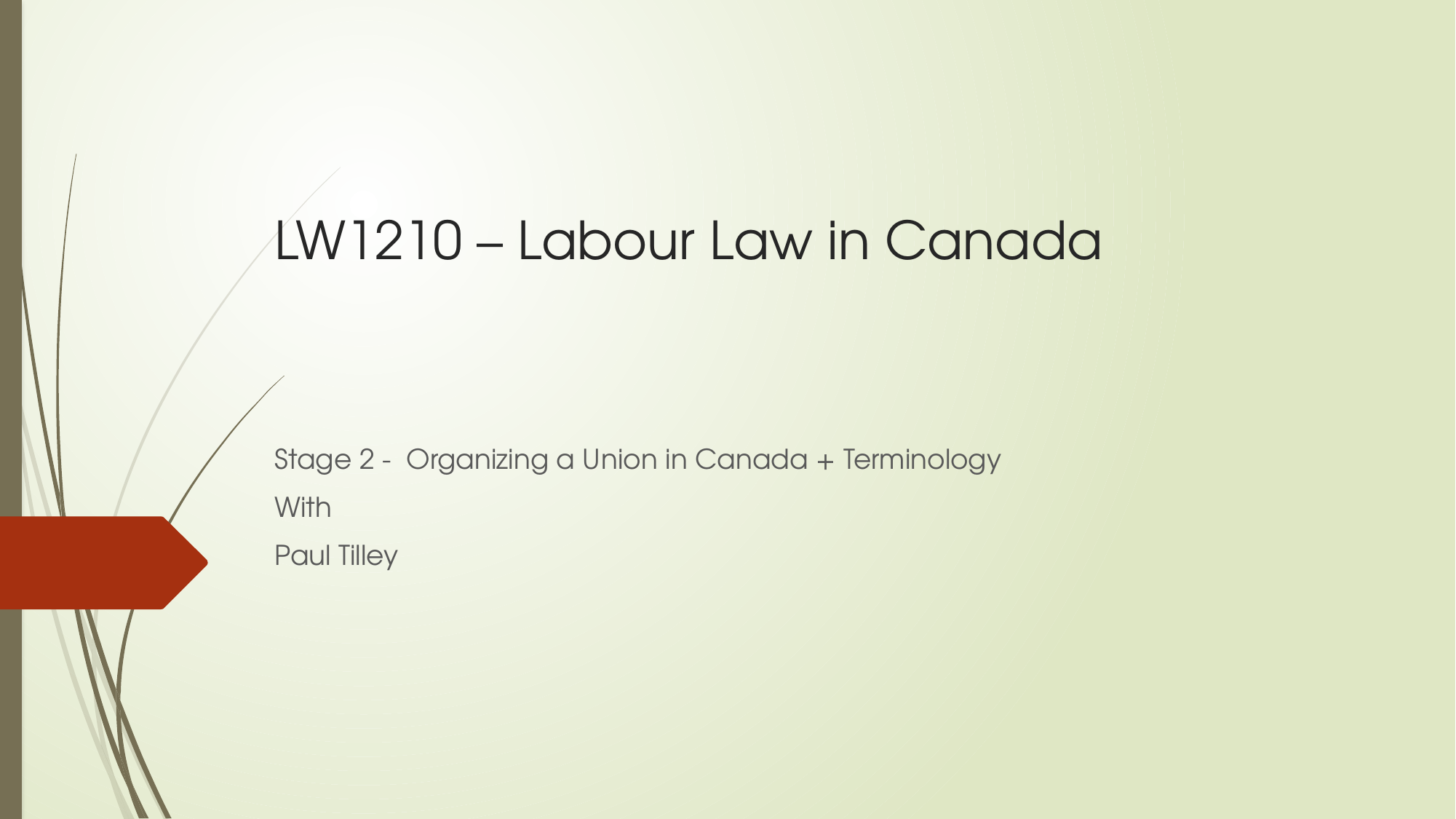

# LW1210 – Labour Law in Canada
Stage 2 -  Organizing a Union in Canada + Terminology
With
Paul Tilley